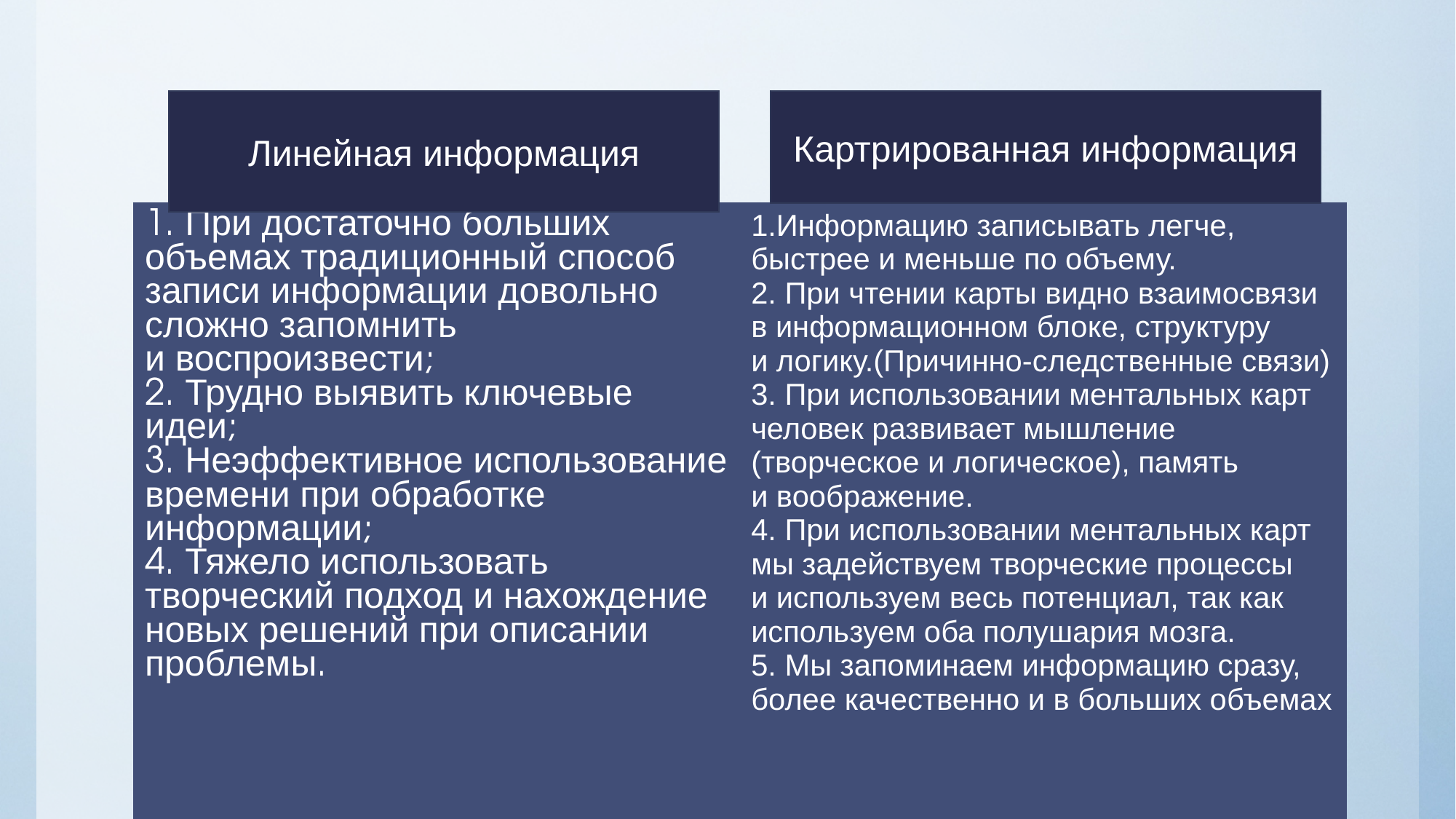

Линейная информация
Картрированная информация
| 1. При достаточно больших объемах традиционный способ записи информации довольно сложно запомнить и воспроизвести; 2. Трудно выявить ключевые идеи; 3. Неэффективное использование времени при обработке информации; 4. Тяжело использовать творческий подход и нахождение новых решений при описании проблемы. | 1.Информацию записывать легче, быстрее и меньше по объему. 2. При чтении карты видно взаимосвязи в информационном блоке, структуру и логику.(Причинно-следственные связи) 3. При использовании ментальных карт человек развивает мышление (творческое и логическое), память и воображение. 4. При использовании ментальных карт мы задействуем творческие процессы и используем весь потенциал, так как используем оба полушария мозга. 5. Мы запоминаем информацию сразу, более качественно и в больших объемах |
| --- | --- |